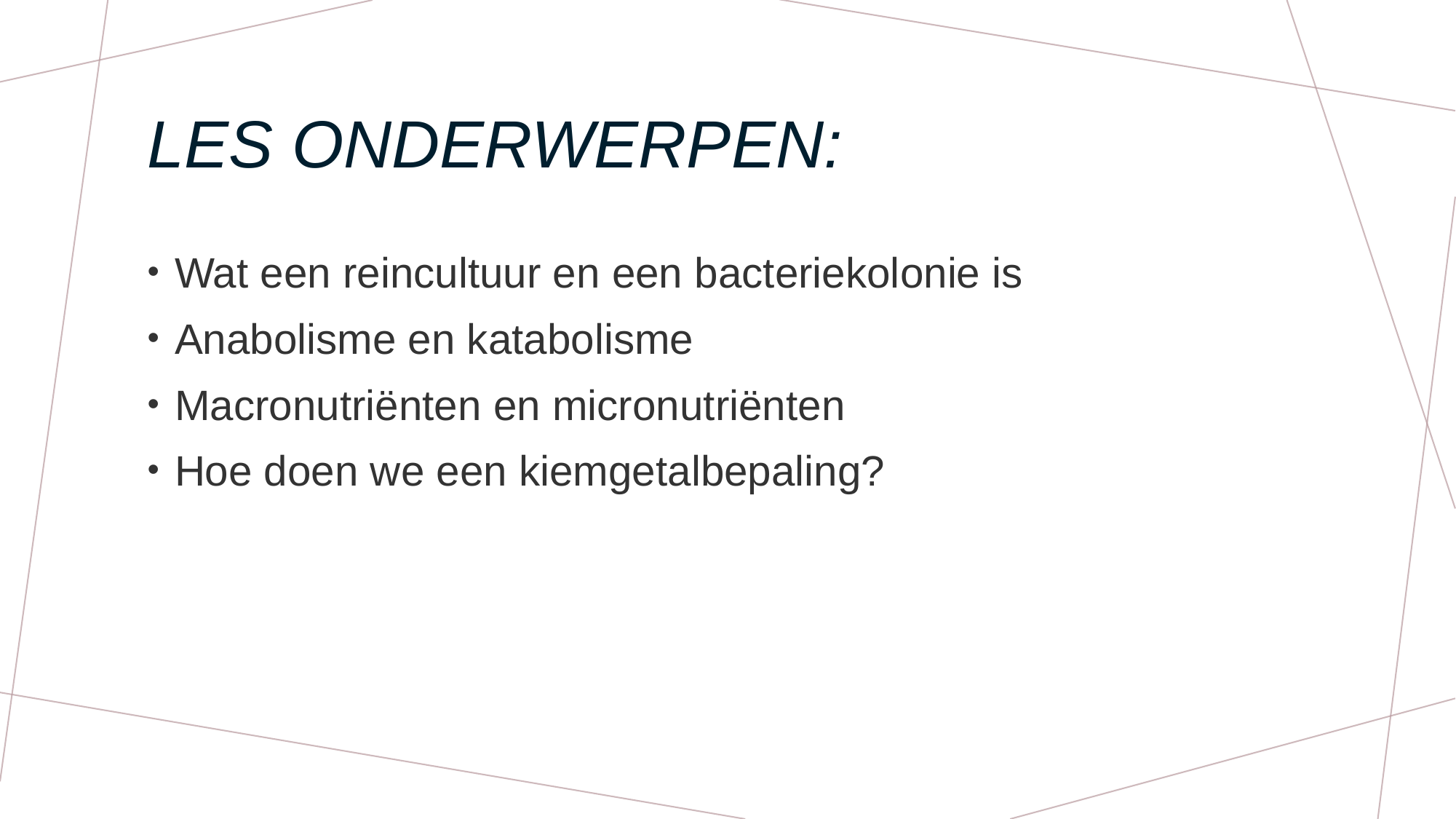

# Les onderwerpen:
Wat een reincultuur en een bacteriekolonie is
Anabolisme en katabolisme
Macronutriënten en micronutriënten
Hoe doen we een kiemgetalbepaling?